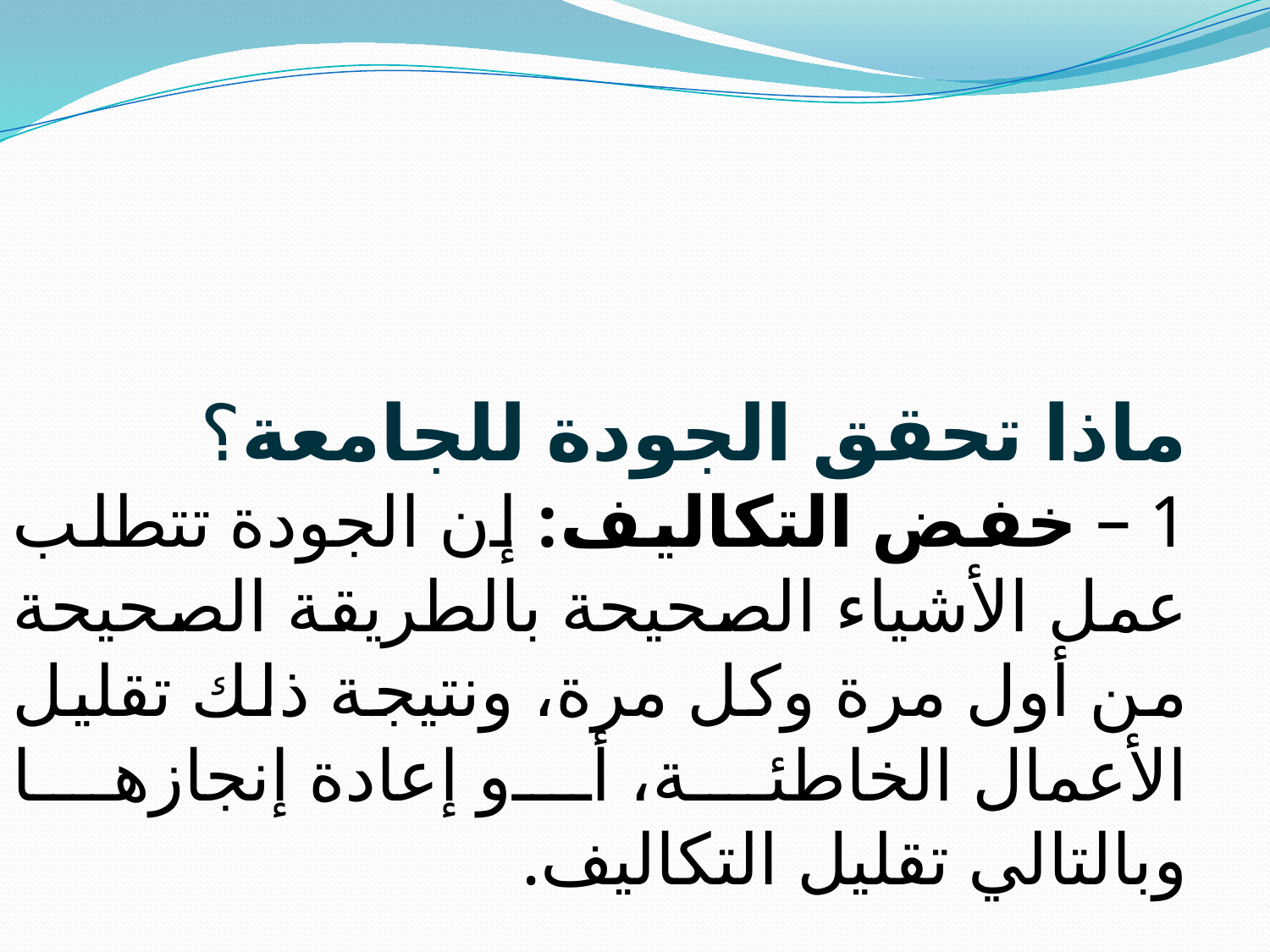

ماذا تحقق الجودة للجامعة؟
1 – خفض التكاليف: إن الجودة تتطلب عمل الأشياء الصحيحة بالطريقة الصحيحة من أول مرة وكل مرة، ونتيجة ذلك تقليل الأعمال الخاطئة، أو إعادة إنجازها وبالتالي تقليل التكاليف.